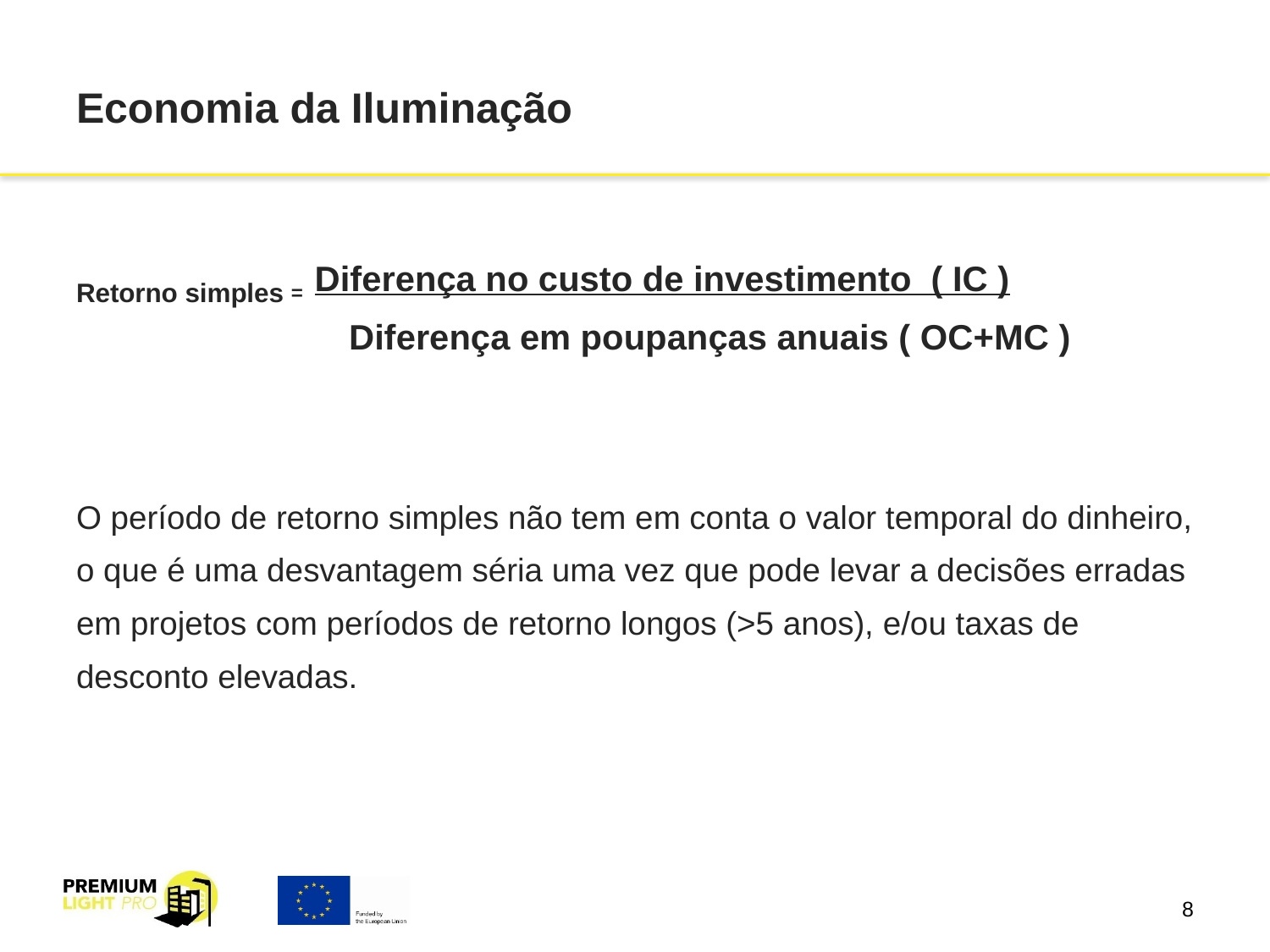

# Economia da Iluminação

Retorno simples =  Diferença no custo de investimento  ( IC )
                            Diferença em poupanças anuais ( OC+MC )

O período de retorno simples não tem em conta o valor temporal do dinheiro, o que é uma desvantagem séria uma vez que pode levar a decisões erradas em projetos com períodos de retorno longos (>5 anos), e/ou taxas de desconto elevadas.